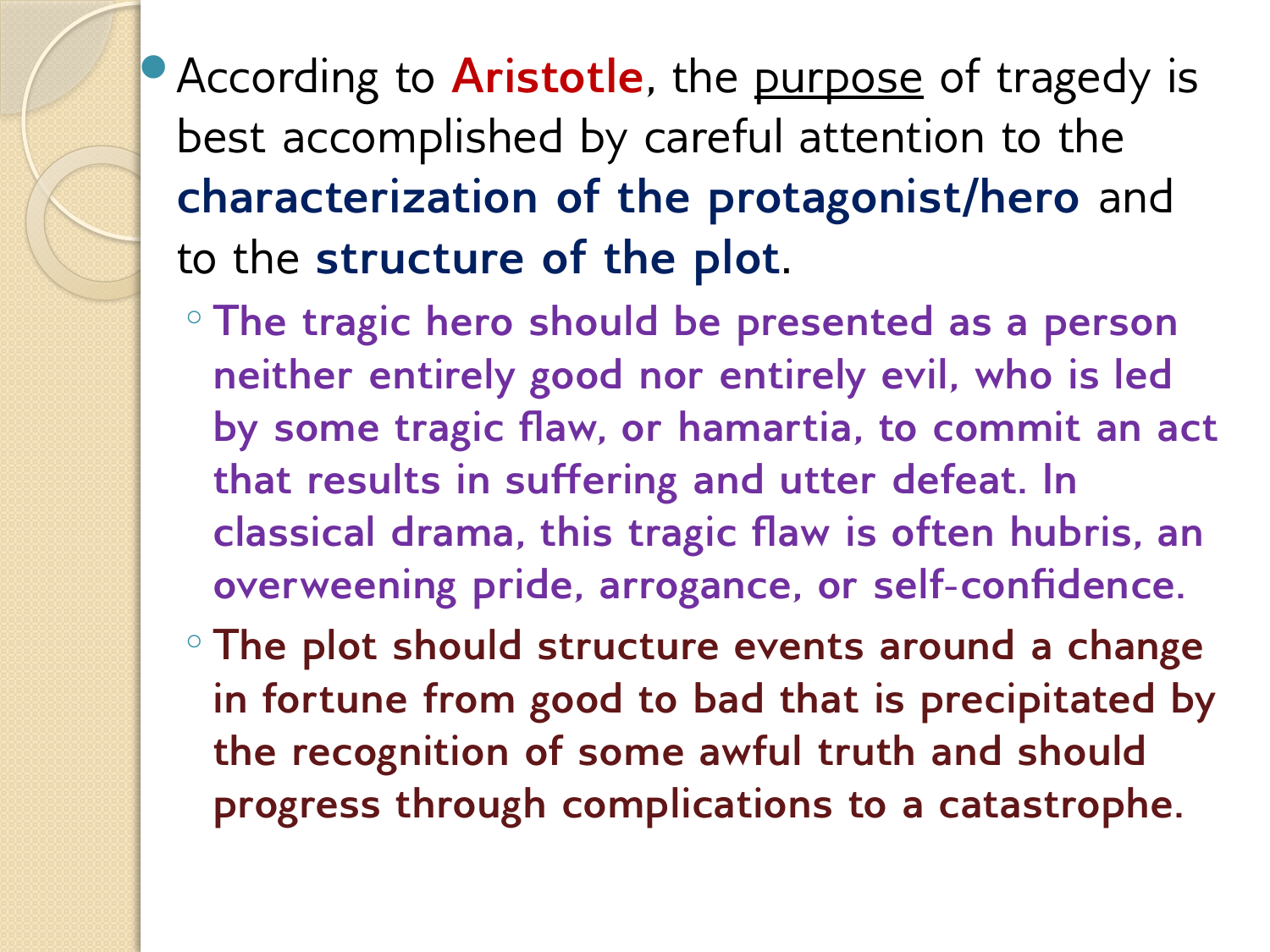

According to Aristotle, the purpose of tragedy is best accomplished by careful attention to the characterization of the protagonist/hero and to the structure of the plot.
The tragic hero should be presented as a person neither entirely good nor entirely evil, who is led by some tragic flaw, or hamartia, to commit an act that results in suffering and utter defeat. In classical drama, this tragic flaw is often hubris, an overweening pride, arrogance, or self-confidence.
The plot should structure events around a change in fortune from good to bad that is precipitated by the recognition of some awful truth and should progress through complications to a catastrophe.